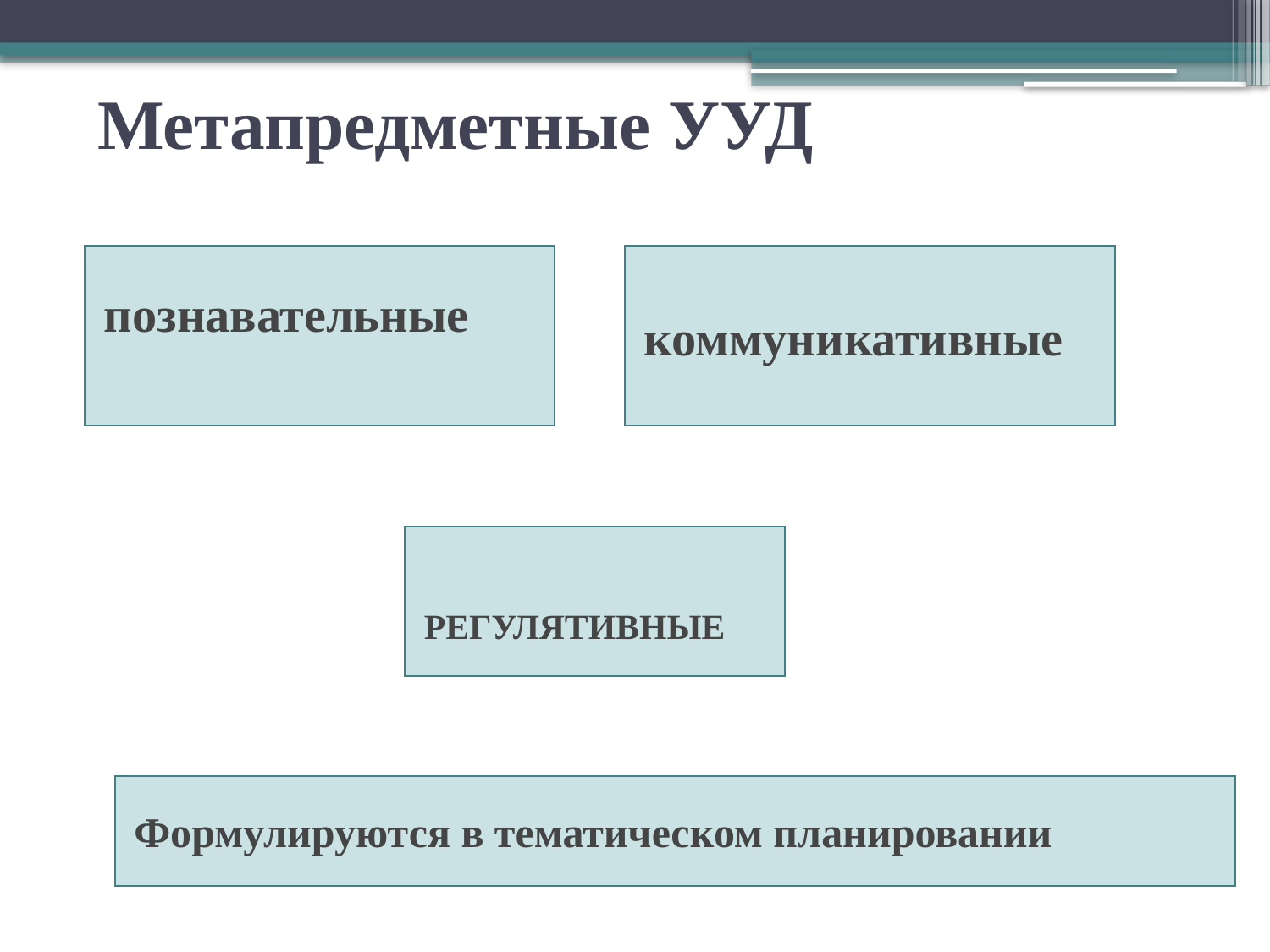

# Метапредметные УУД

познавательные

коммуникативные

РЕГУЛЯТИВНЫЕ

Формулируются в тематическом планировании